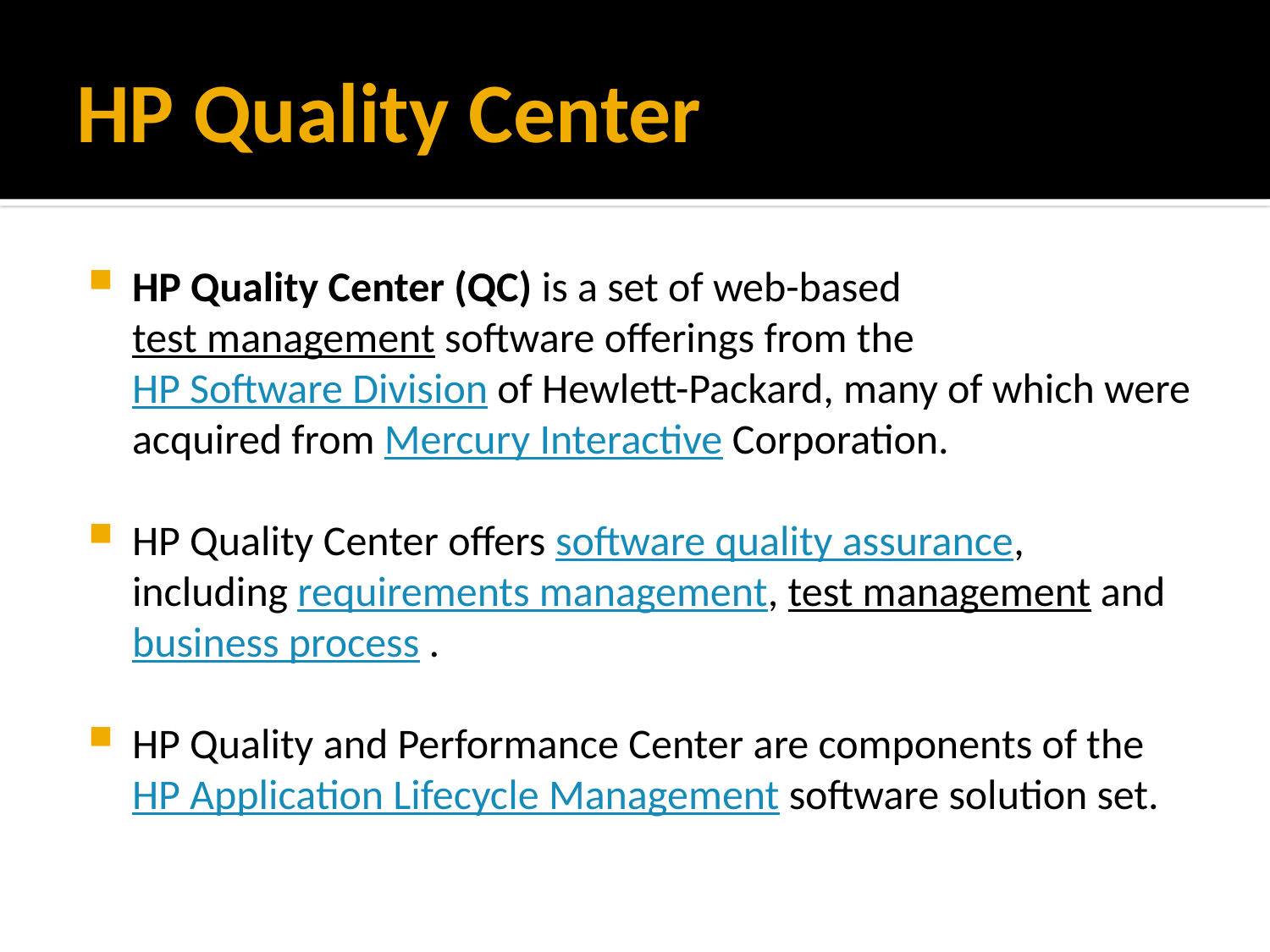

# HP Quality Center
HP Quality Center (QC) is a set of web-based test management software offerings from the HP Software Division of Hewlett-Packard, many of which were acquired from Mercury Interactive Corporation.

HP Quality Center offers software quality assurance, including requirements management, test management and business process .

HP Quality and Performance Center are components of the HP Application Lifecycle Management software solution set.